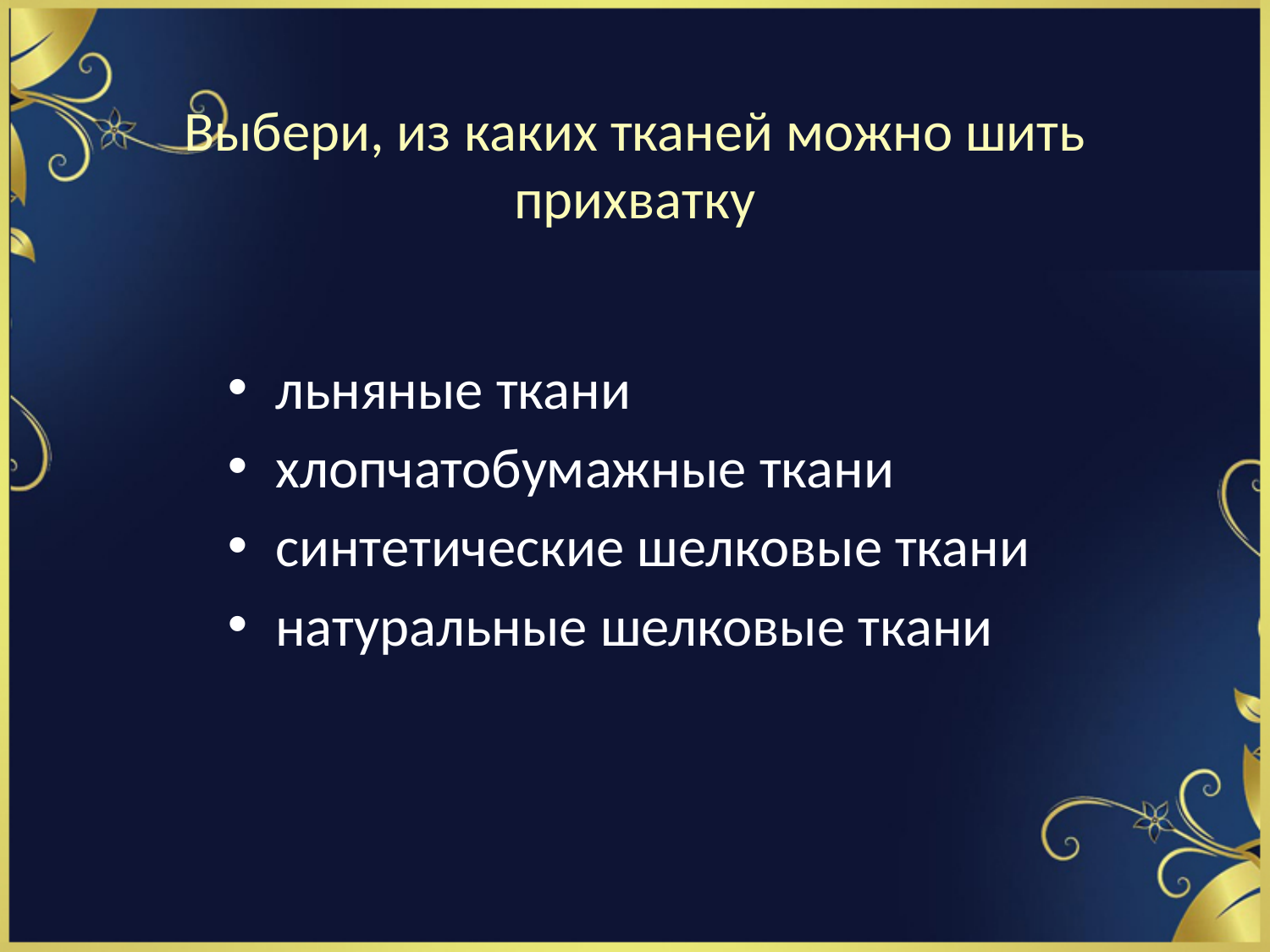

# Выбери, из каких тканей можно шить прихватку
льняные ткани
хлопчатобумажные ткани
синтетические шелковые ткани
натуральные шелковые ткани